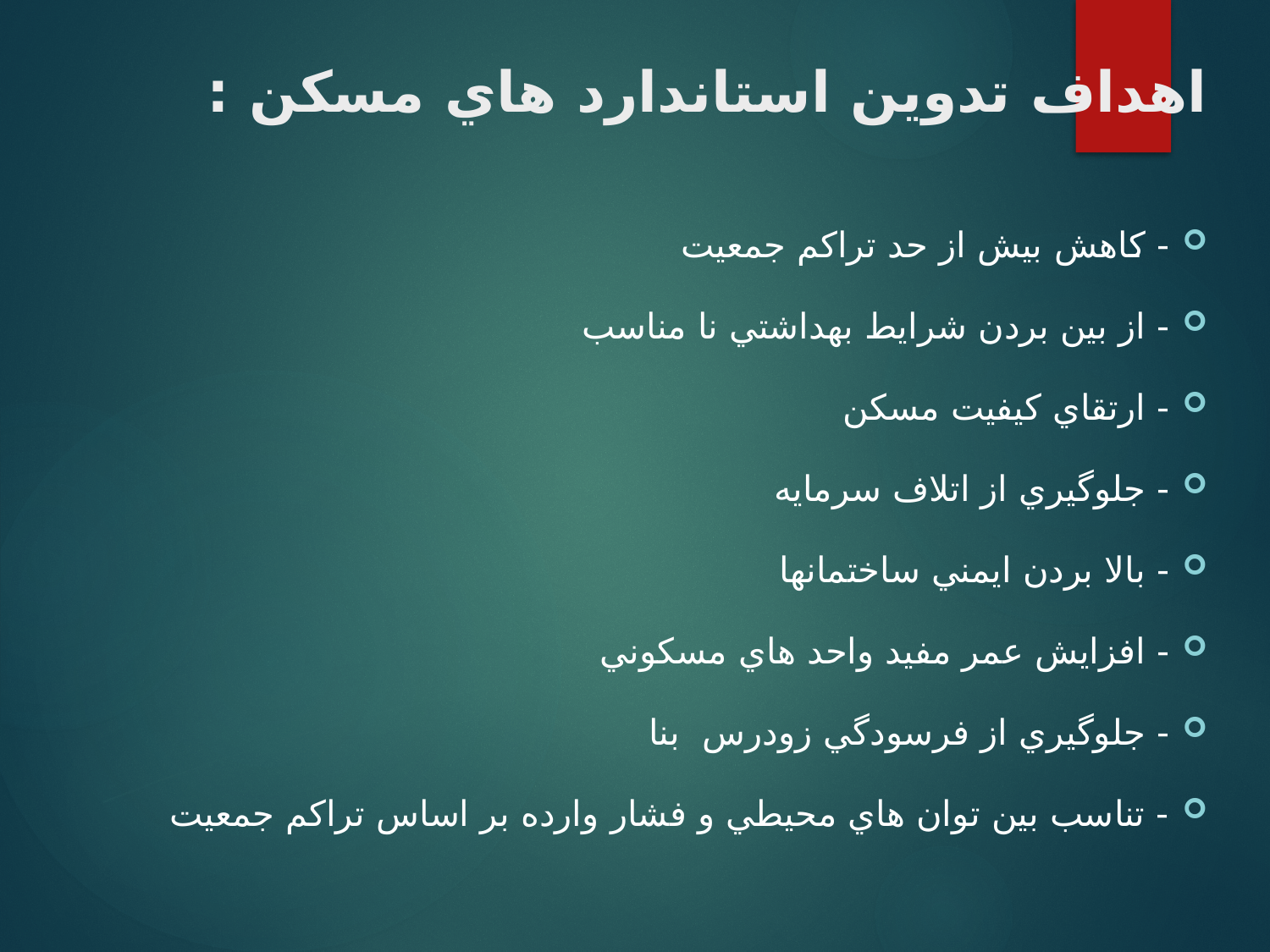

اهداف تدوين استاندارد هاي مسكن :

- كاهش بيش از حد تراكم جمعيت
- از بين بردن شرايط بهداشتي نا مناسب
- ارتقاي كيفيت مسكن
- جلوگيري از اتلاف سرمايه
- بالا بردن ايمني ساختمانها
- افزايش عمر مفيد واحد هاي مسكوني
- جلوگيري از فرسودگي زودرس  بنا
- تناسب بين توان هاي محيطي و فشار وارده بر اساس تراكم جمعيت